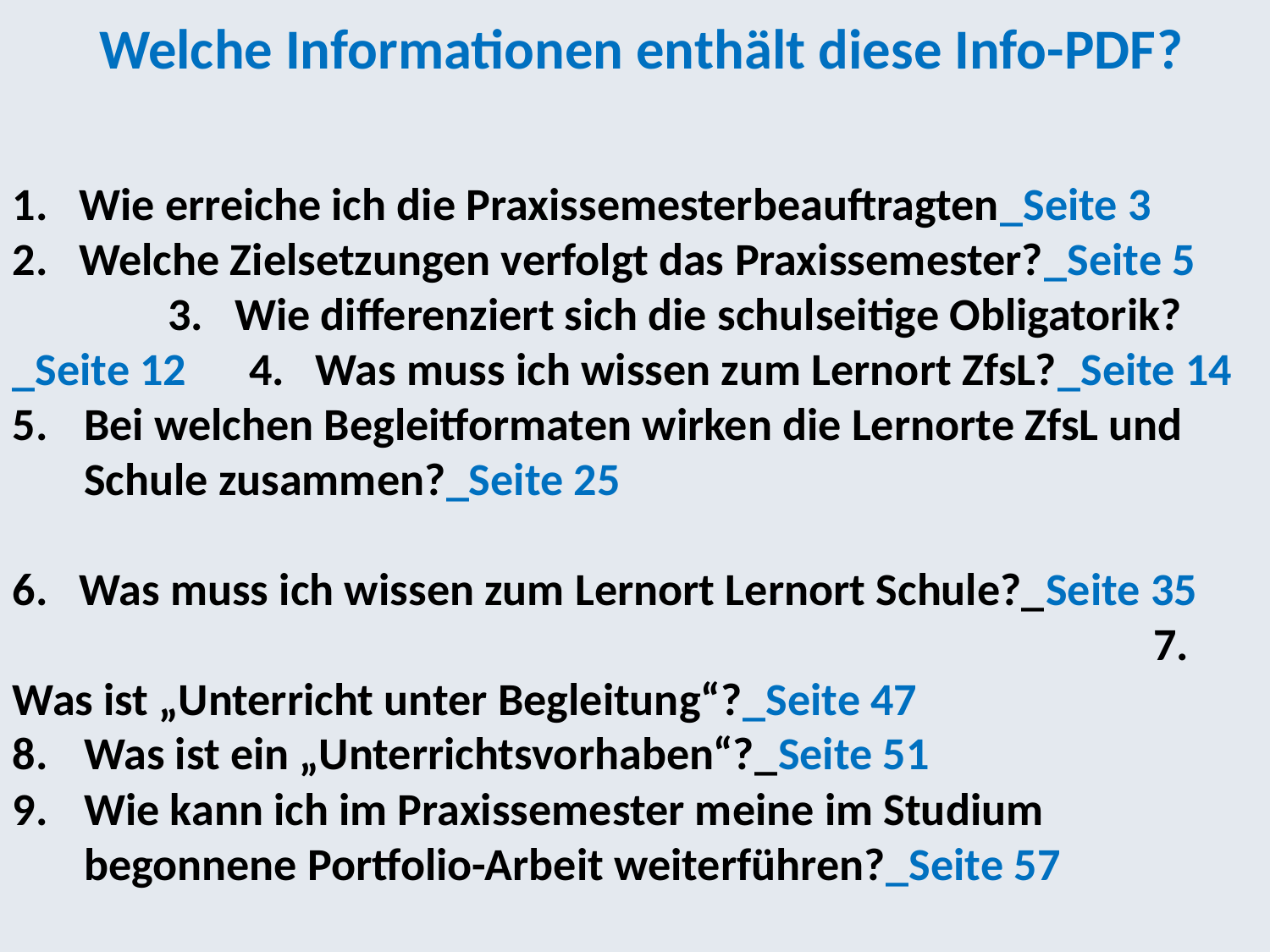

# Welche Informationen enthält diese Info-PDF?
1.   Wie erreiche ich die Praxissemesterbeauftragten_Seite 3
2.   Welche Zielsetzungen verfolgt das Praxissemester?_Seite 5                     3.   Wie differenziert sich die schulseitige Obligatorik?_Seite 12      4.   Was muss ich wissen zum Lernort ZfsL?_Seite 14
Bei welchen Begleitformaten wirken die Lernorte ZfsL und Schule zusammen?_Seite 25
6.   Was muss ich wissen zum Lernort Lernort Schule?_Seite 35                                                                                                                    7.   Was ist „Unterricht unter Begleitung“?_Seite 47
Was ist ein „Unterrichtsvorhaben“?_Seite 51
Wie kann ich im Praxissemester meine im Studium begonnene Portfolio-Arbeit weiterführen?_Seite 57